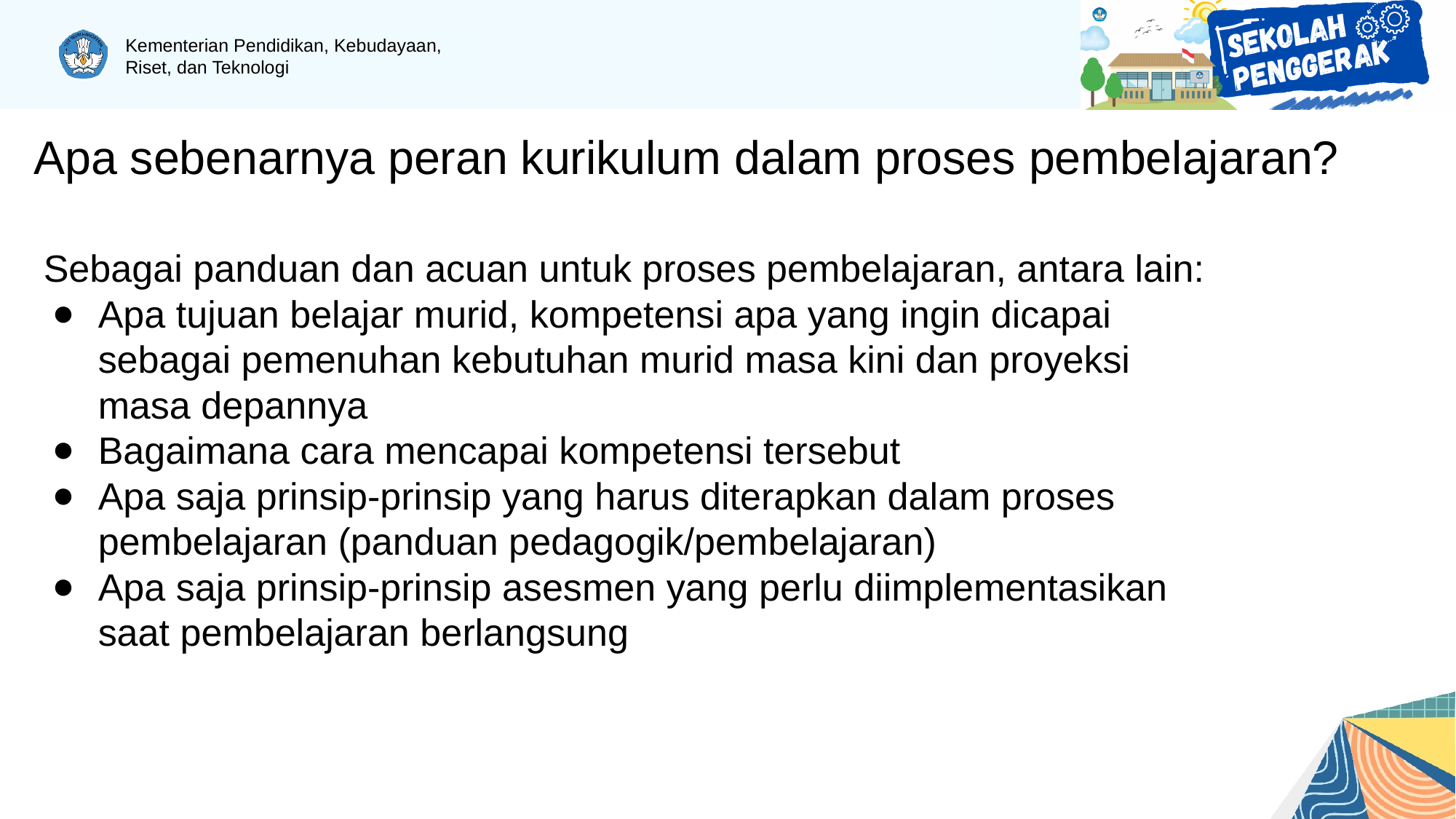

Apa sebenarnya peran kurikulum dalam proses pembelajaran?

Sebagai panduan dan acuan untuk proses pembelajaran, antara lain:
Apa tujuan belajar murid, kompetensi apa yang ingin dicapai sebagai pemenuhan kebutuhan murid masa kini dan proyeksi masa depannya
Bagaimana cara mencapai kompetensi tersebut
Apa saja prinsip-prinsip yang harus diterapkan dalam proses pembelajaran (panduan pedagogik/pembelajaran)
Apa saja prinsip-prinsip asesmen yang perlu diimplementasikan saat pembelajaran berlangsung